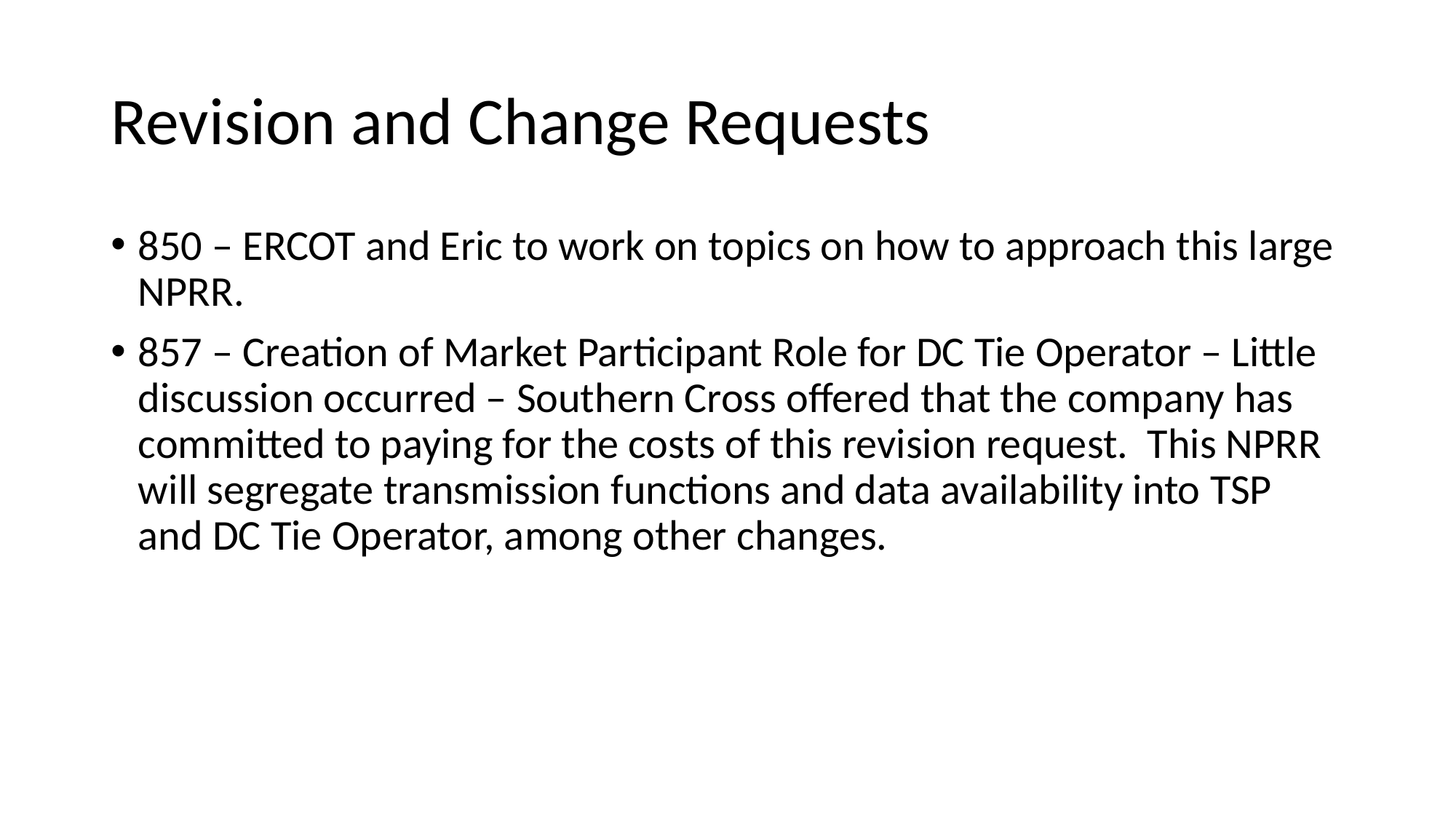

# Revision and Change Requests
850 – ERCOT and Eric to work on topics on how to approach this large NPRR.
857 – Creation of Market Participant Role for DC Tie Operator – Little discussion occurred – Southern Cross offered that the company has committed to paying for the costs of this revision request.  This NPRR will segregate transmission functions and data availability into TSP and DC Tie Operator, among other changes.